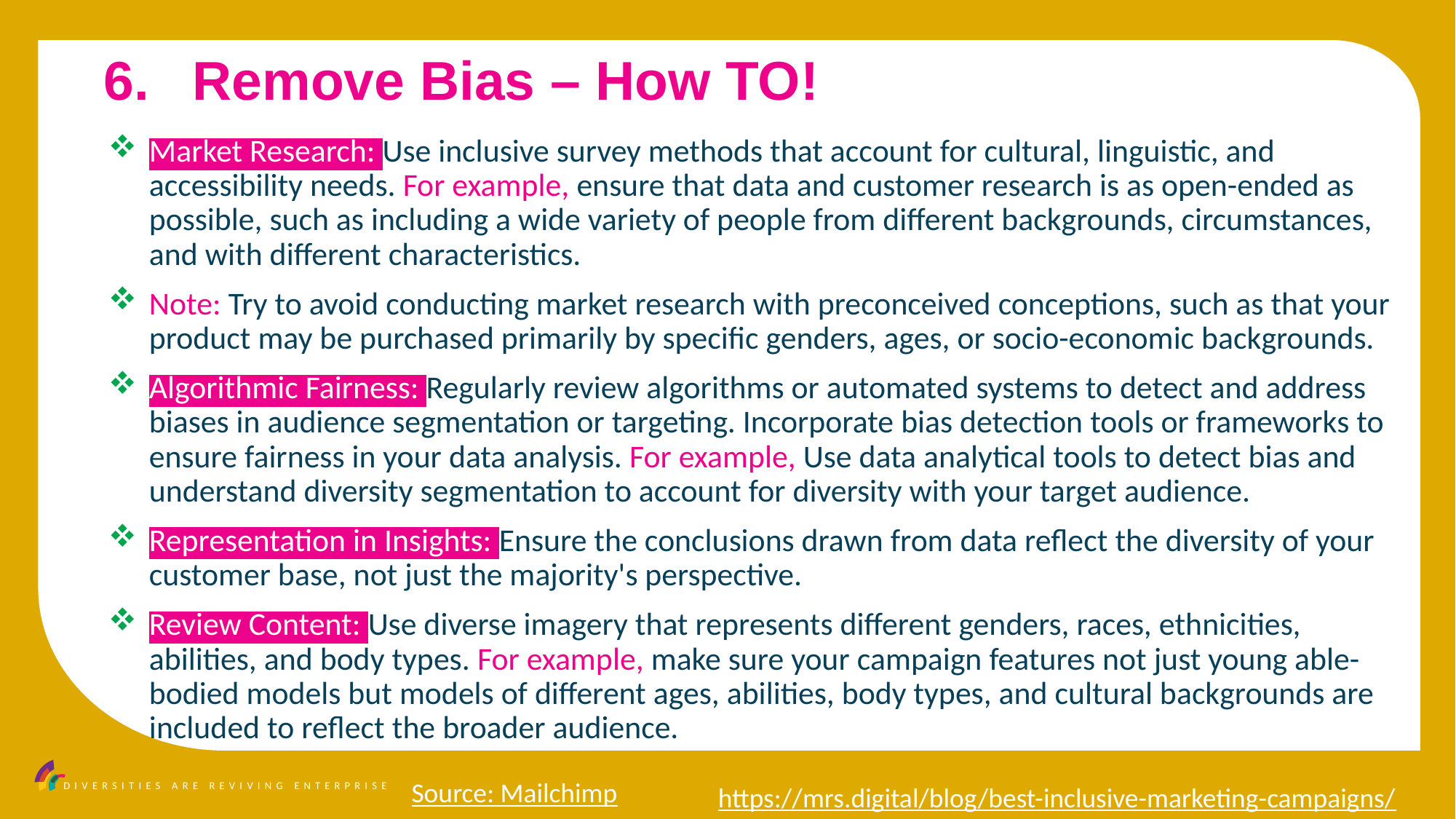

Remove Bias – How TO!
Market Research: Use inclusive survey methods that account for cultural, linguistic, and accessibility needs. For example, ensure that data and customer research is as open-ended as possible, such as including a wide variety of people from different backgrounds, circumstances, and with different characteristics.
Note: Try to avoid conducting market research with preconceived conceptions, such as that your product may be purchased primarily by specific genders, ages, or socio-economic backgrounds.
Algorithmic Fairness: Regularly review algorithms or automated systems to detect and address biases in audience segmentation or targeting. Incorporate bias detection tools or frameworks to ensure fairness in your data analysis. For example, Use data analytical tools to detect bias and understand diversity segmentation to account for diversity with your target audience.
Representation in Insights: Ensure the conclusions drawn from data reflect the diversity of your customer base, not just the majority's perspective.
Review Content: Use diverse imagery that represents different genders, races, ethnicities, abilities, and body types. For example, make sure your campaign features not just young able-bodied models but models of different ages, abilities, body types, and cultural backgrounds are included to reflect the broader audience.
Source: Mailchimp
https://mrs.digital/blog/best-inclusive-marketing-campaigns/